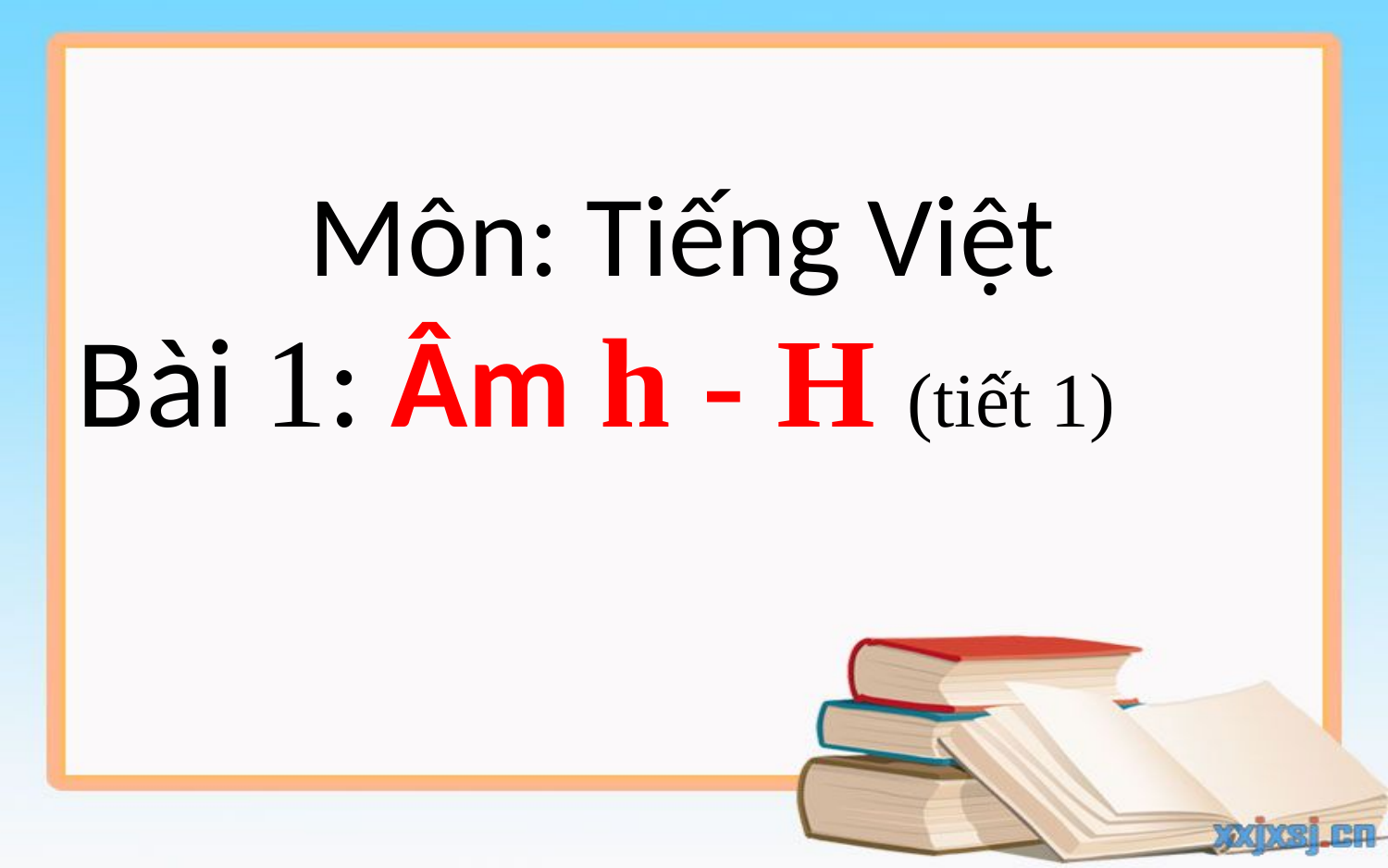

# Môn: Tiếng Việt Bài 1: Âm h - H (tiết 1)